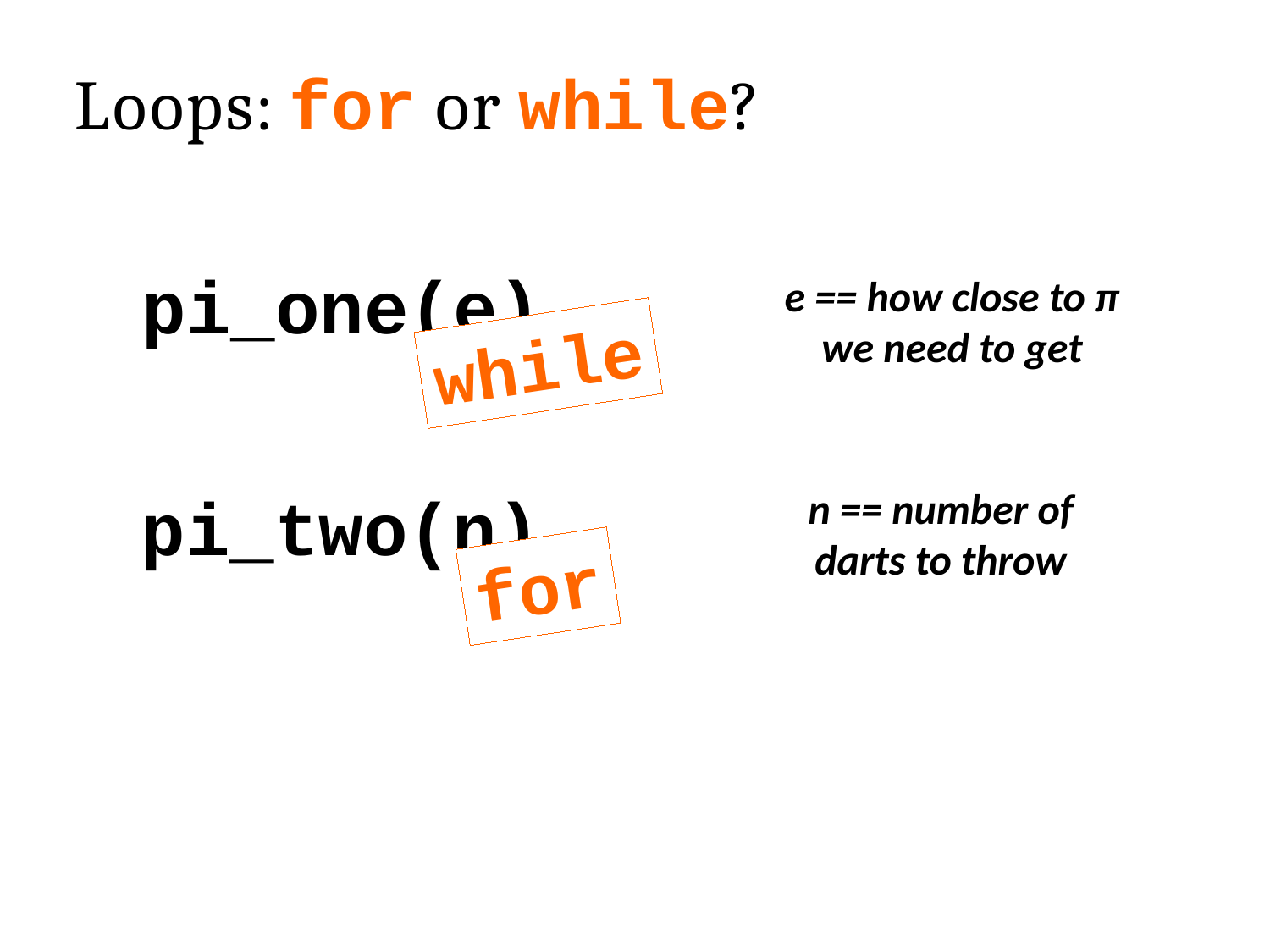

Loops: for or while?
pi_one(e)
e == how close to π we need to get
while
pi_two(n)
n == number of darts to throw
for